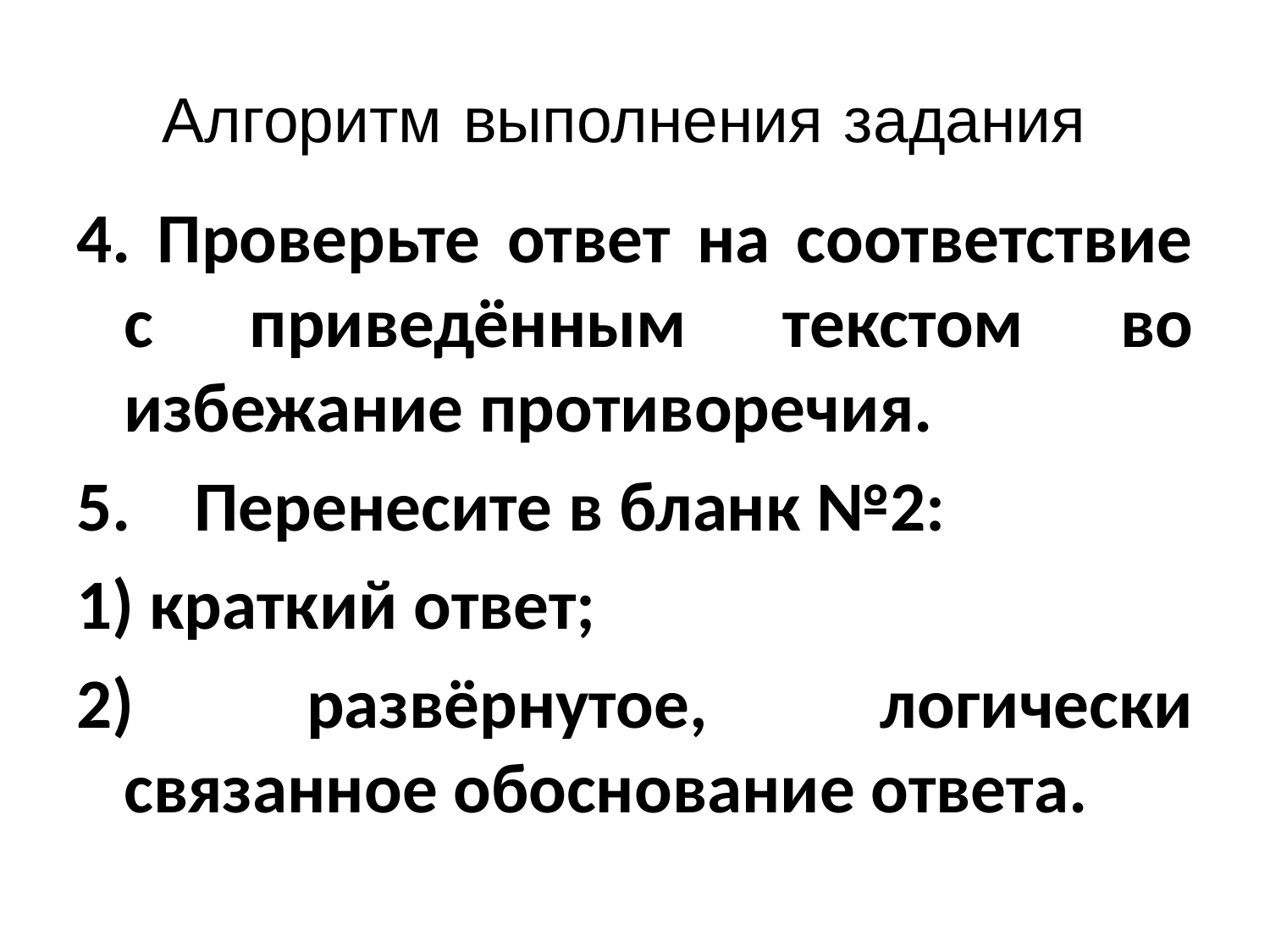

# Алгоритм выполнения задания
4. Проверьте ответ на соответствие с приведённым текстом во избежание противоречия.
5.    Перенесите в бланк №2:
1) краткий ответ;
2) развёрнутое, логически связанное обоснование ответа.